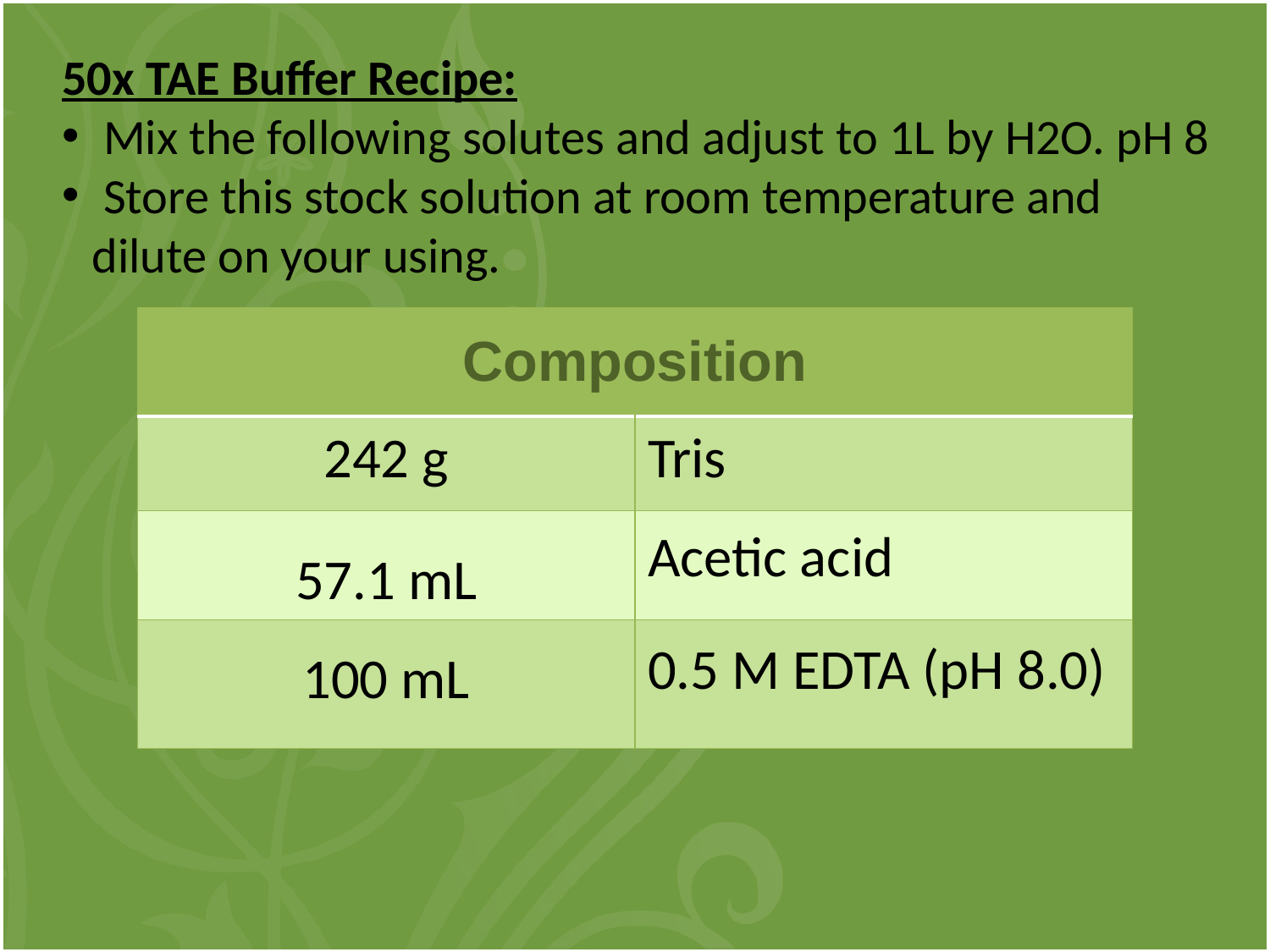

50x TAE Buffer Recipe:
 Mix the following solutes and adjust to 1L by H2O. pH 8
 Store this stock solution at room temperature and dilute on your using.

| Composition |  |
| --- | --- |
| 242 g | Tris |
| 57.1 mL | Acetic acid |
| 100 mL | 0.5 M EDTA (pH 8.0) |